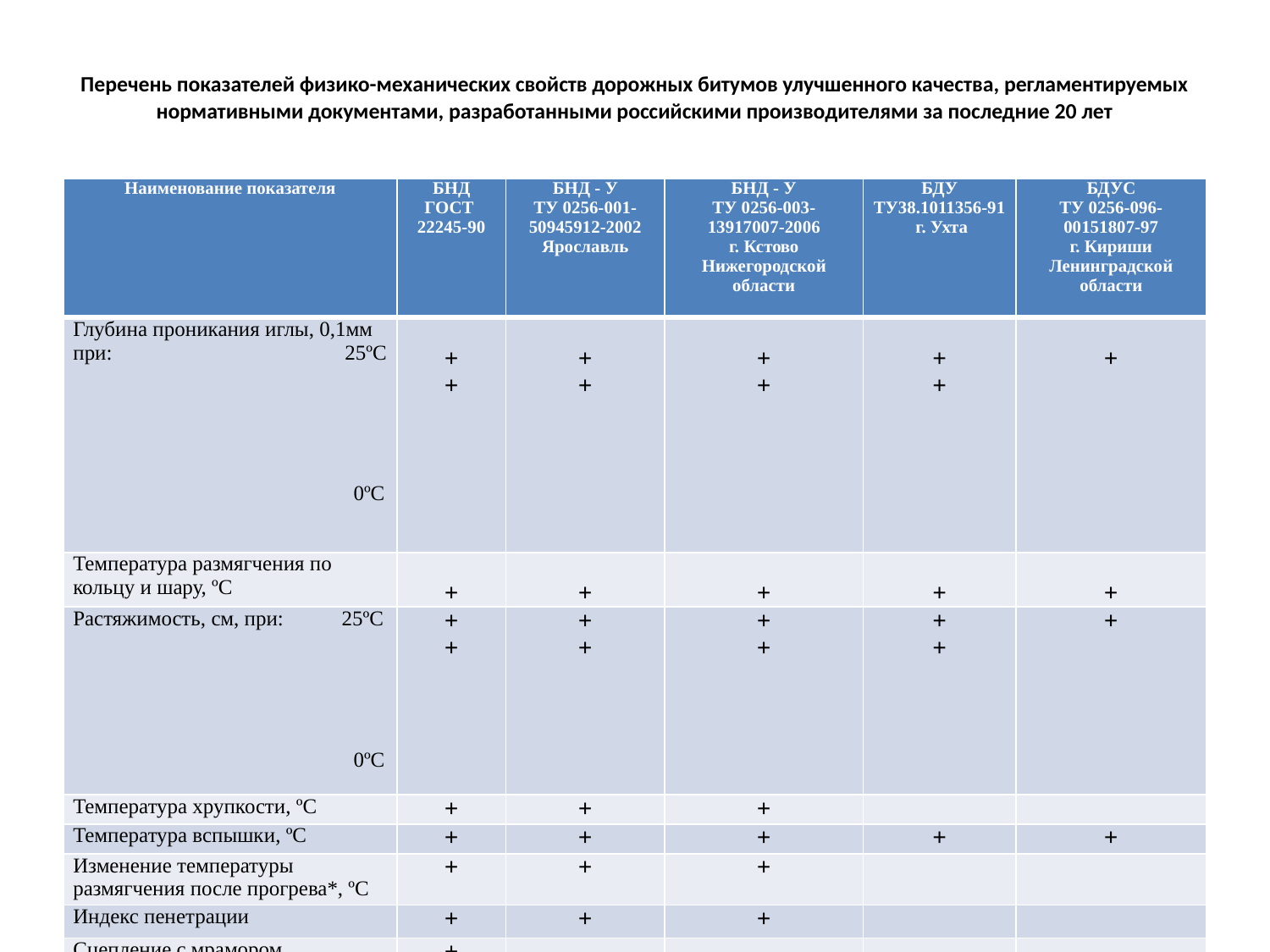

# Перечень показателей физико-механических свойств дорожных битумов улучшенного качества, регламентируемых нормативными документами, разработанными российскими производителями за последние 20 лет
| Наименование показателя | БНД ГОСТ 22245-90 | БНД - У ТУ 0256-001-50945912-2002 Ярославль | БНД - У ТУ 0256-003-13917007-2006 г. Кстово Нижегородской области | БДУ ТУ38.1011356-91 г. Ухта | БДУС ТУ 0256-096-00151807-97 г. Кириши Ленинградской области |
| --- | --- | --- | --- | --- | --- |
| Глубина проникания иглы, 0,1мм при: 25ºС 0ºС | + + | + + | + + | + + | + |
| Температура размягчения по кольцу и шару, ºС | + | + | + | + | + |
| Растяжимость, см, при: 25ºС 0ºС | + + | + + | + + | + + | + |
| Температура хрупкости, ºС | + | + | + |  |  |
| Температура вспышки, ºС | + | + | + | + | + |
| Изменение температуры размягчения после прогрева\*, ºС | + | + | + |  |  |
| Индекс пенетрации | + | + | + |  |  |
| Сцепление с мрамором | + |  |  |  |  |
| Кинематическая вязкость при 135ºС, мм2/с, |  |  | + |  |  |
| После прогрева в тонкой пленке по методике ASTM D 1754-98: |  |  |  |  |  |
| Изменение массы, % масс |  |  |  | + | + |
| Глубина проникания иглы при 25ºС, % от перв. величины |  |  |  | + | + |
| Растяжимость при 25ºС, см |  |  |  | + | + |
| Температура хрупкости, ºС |  |  |  | + | + |